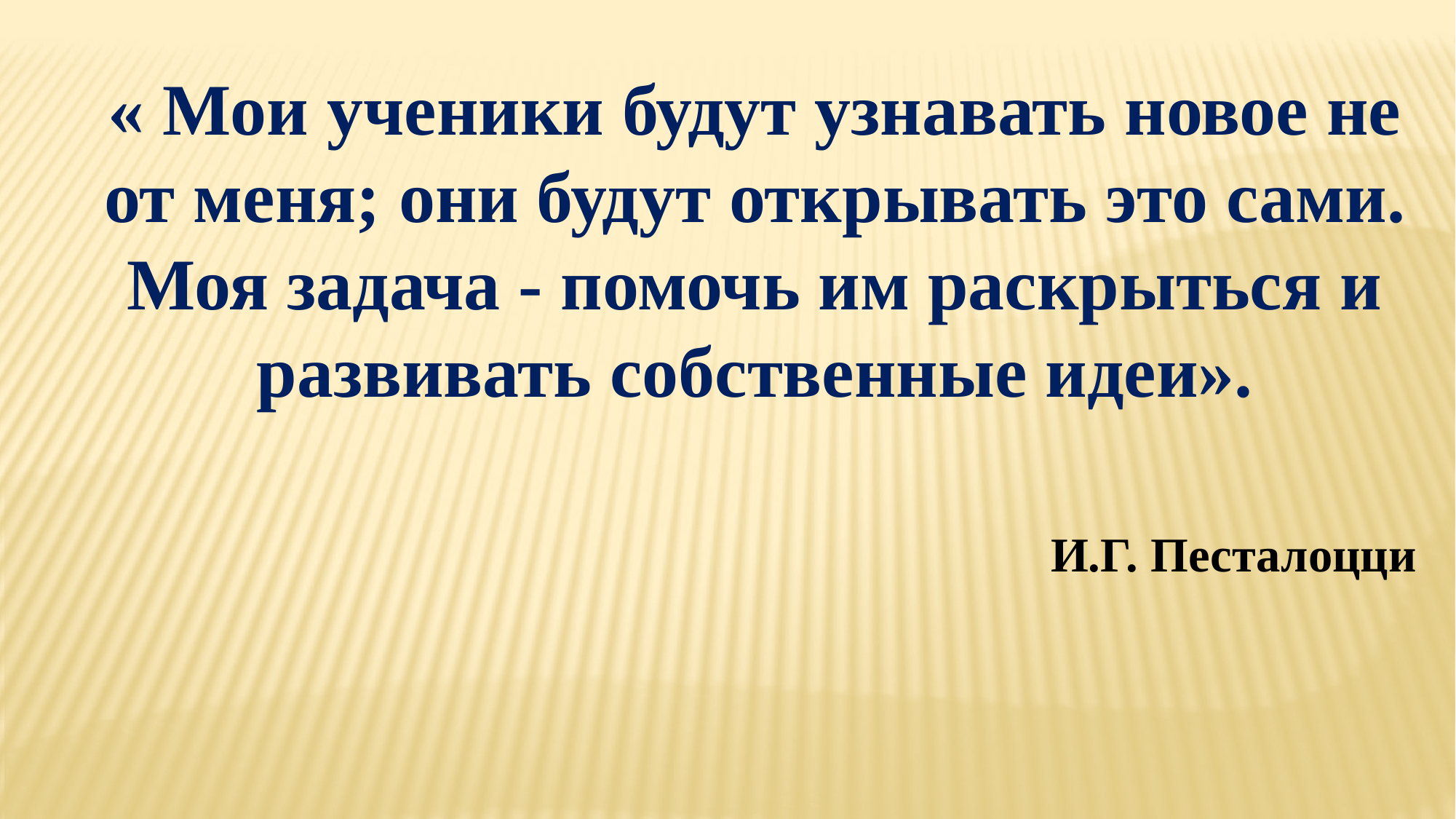

« Мои ученики будут узнавать новое не от меня; они будут открывать это сами. Моя задача - помочь им раскрыться и развивать собственные идеи».

                 И.Г. Песталоцци